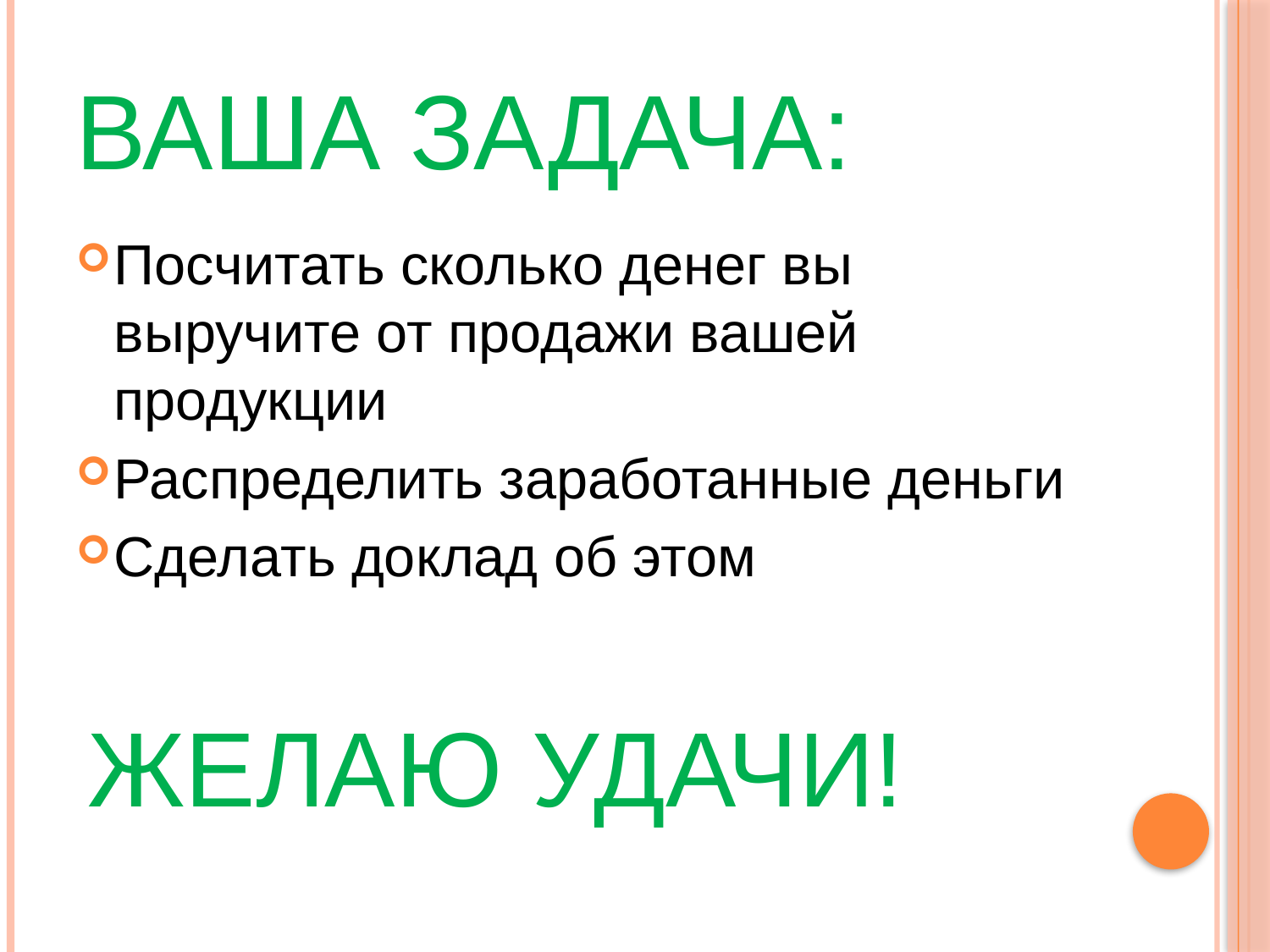

# Ваша задача:
Посчитать сколько денег вы выручите от продажи вашей продукции
Распределить заработанные деньги
Сделать доклад об этом
Желаю удачи!